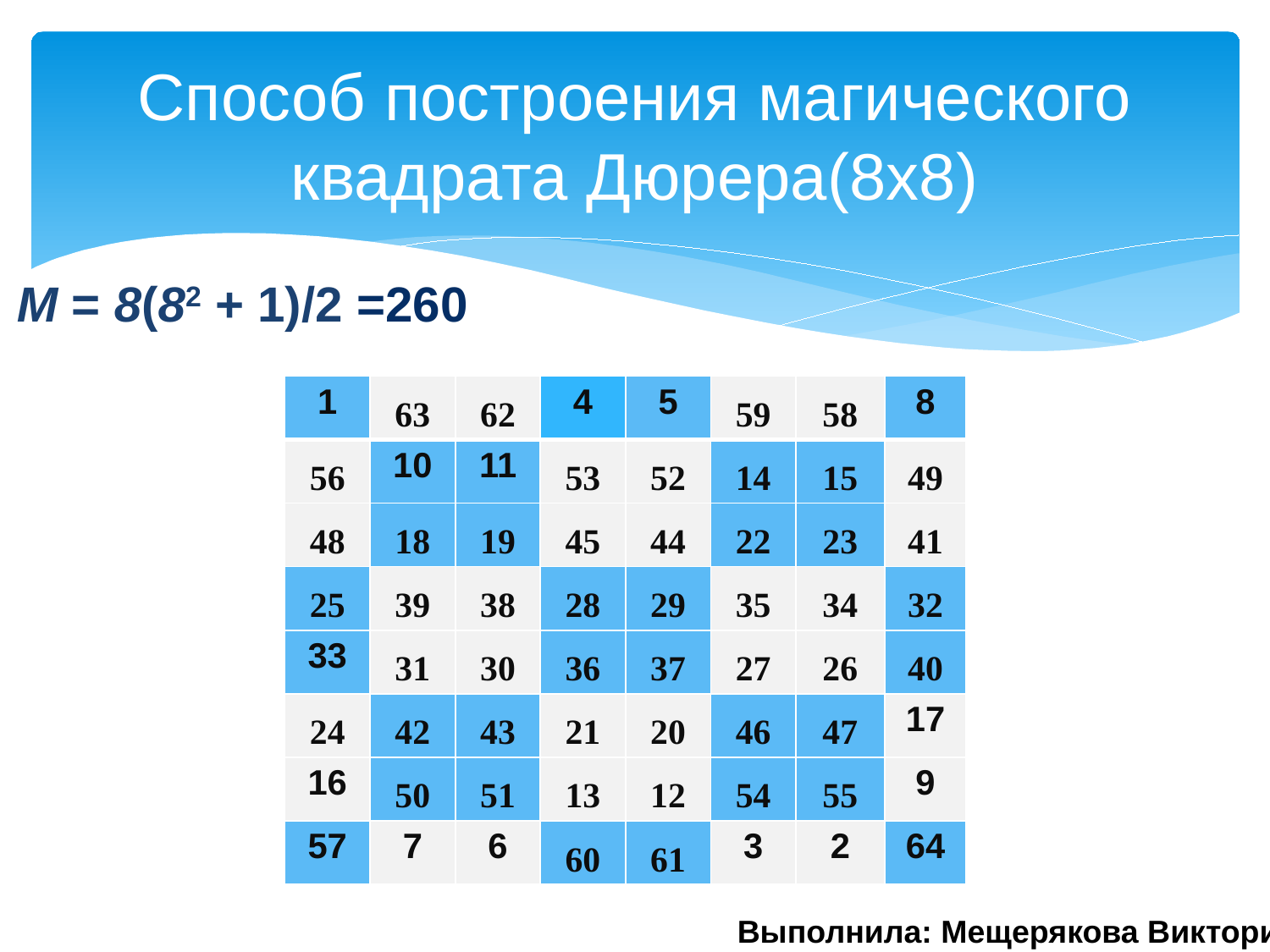

# Способ построения магического квадрата Дюрера(8х8)
М = 8(82 + 1)/2 =260
| 1 | 63 | 62 | 4 | 5 | 59 | 58 | 8 |
| --- | --- | --- | --- | --- | --- | --- | --- |
| 56 | 10 | 11 | 53 | 52 | 14 | 15 | 49 |
| 48 | 18 | 19 | 45 | 44 | 22 | 23 | 41 |
| 25 | 39 | 38 | 28 | 29 | 35 | 34 | 32 |
| 33 | 31 | 30 | 36 | 37 | 27 | 26 | 40 |
| 24 | 42 | 43 | 21 | 20 | 46 | 47 | 17 |
| 16 | 50 | 51 | 13 | 12 | 54 | 55 | 9 |
| 57 | 7 | 6 | 60 | 61 | 3 | 2 | 64 |
Выполнила: Мещерякова Виктория